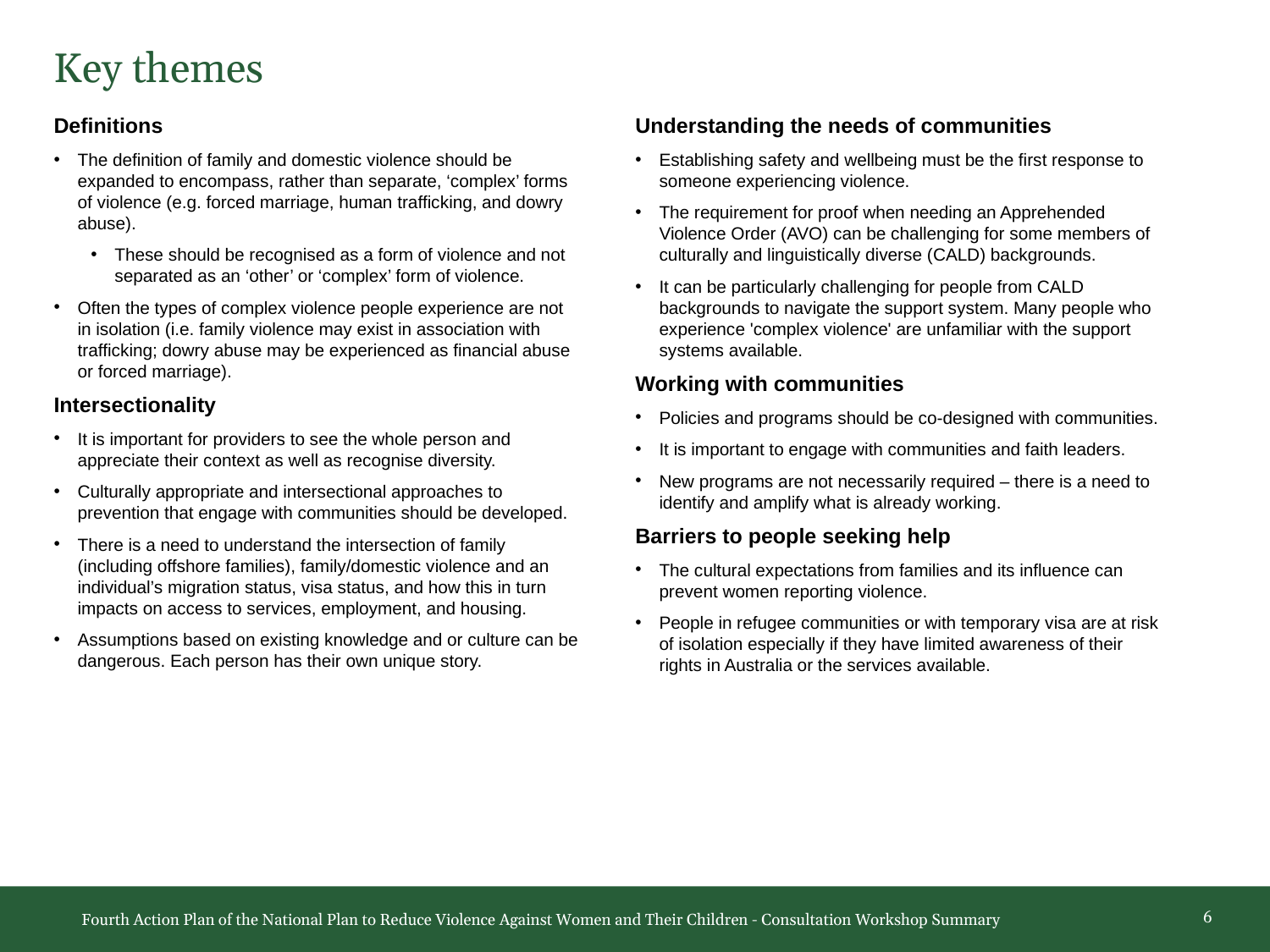

# Key themes
Definitions
The definition of family and domestic violence should be expanded to encompass, rather than separate, ‘complex’ forms of violence (e.g. forced marriage, human trafficking, and dowry abuse).
These should be recognised as a form of violence and not separated as an ‘other’ or ‘complex’ form of violence.
Often the types of complex violence people experience are not in isolation (i.e. family violence may exist in association with trafficking; dowry abuse may be experienced as financial abuse or forced marriage).
Intersectionality
It is important for providers to see the whole person and appreciate their context as well as recognise diversity.
Culturally appropriate and intersectional approaches to prevention that engage with communities should be developed.
There is a need to understand the intersection of family (including offshore families), family/domestic violence and an individual’s migration status, visa status, and how this in turn impacts on access to services, employment, and housing.
Assumptions based on existing knowledge and or culture can be dangerous. Each person has their own unique story.

Understanding the needs of communities
Establishing safety and wellbeing must be the first response to someone experiencing violence.
The requirement for proof when needing an Apprehended Violence Order (AVO) can be challenging for some members of culturally and linguistically diverse (CALD) backgrounds.
It can be particularly challenging for people from CALD backgrounds to navigate the support system. Many people who experience 'complex violence' are unfamiliar with the support systems available.
Working with communities
Policies and programs should be co-designed with communities.
It is important to engage with communities and faith leaders.
New programs are not necessarily required – there is a need to identify and amplify what is already working.
Barriers to people seeking help
The cultural expectations from families and its influence can prevent women reporting violence.
People in refugee communities or with temporary visa are at risk of isolation especially if they have limited awareness of their rights in Australia or the services available.

6
Fourth Action Plan of the National Plan to Reduce Violence Against Women and Their Children - Consultation Workshop Summary